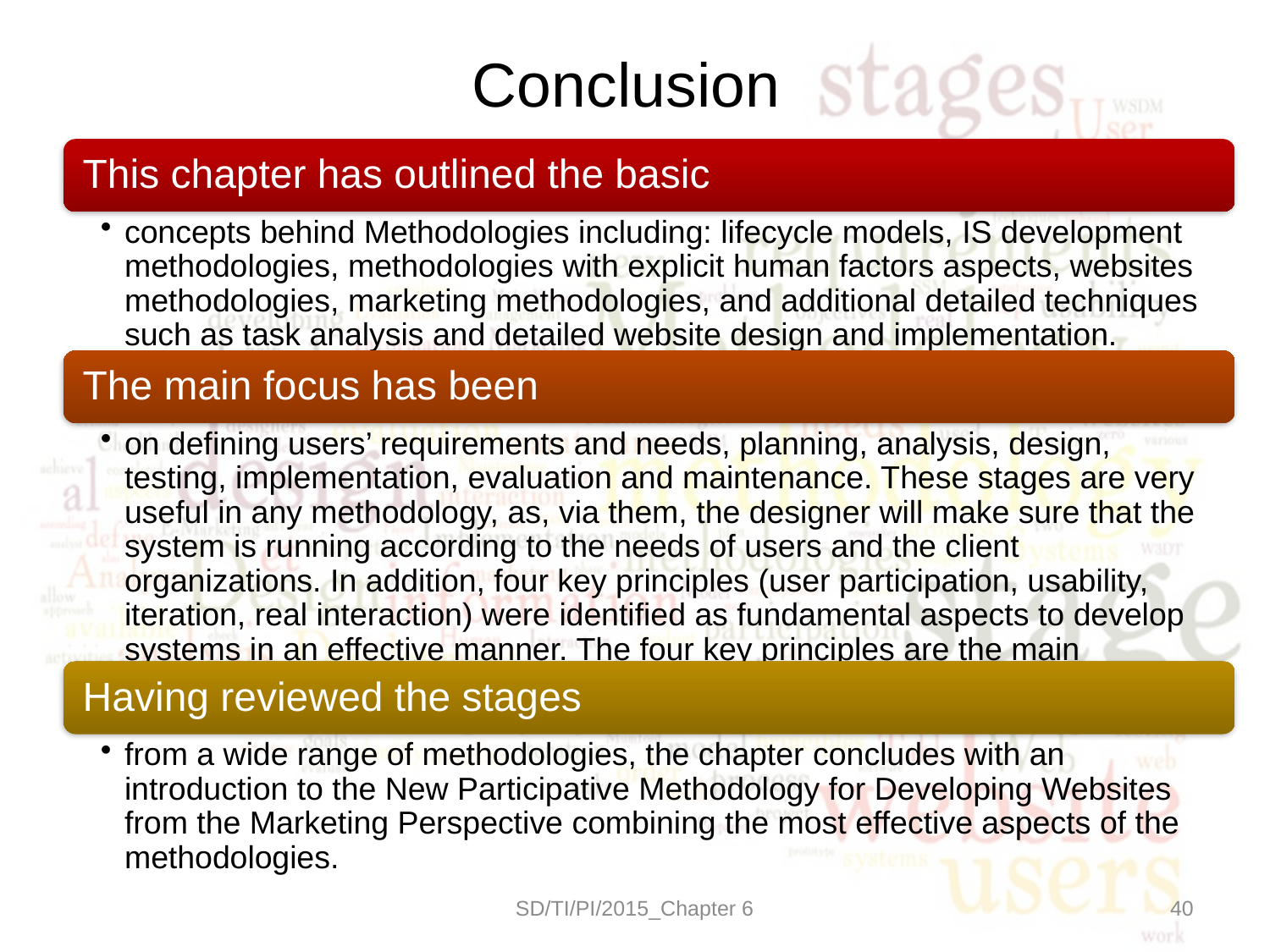

# Conclusion
This chapter has outlined the basic
concepts behind Methodologies including: lifecycle models, IS development methodologies, methodologies with explicit human factors aspects, websites methodologies, marketing methodologies, and additional detailed techniques such as task analysis and detailed website design and implementation.
The main focus has been
on defining users’ requirements and needs, planning, analysis, design, testing, implementation, evaluation and maintenance. These stages are very useful in any methodology, as, via them, the designer will make sure that the system is running according to the needs of users and the client organizations. In addition, four key principles (user participation, usability, iteration, real interaction) were identified as fundamental aspects to develop systems in an effective manner. The four key principles are the main foundation for this research.
Having reviewed the stages
from a wide range of methodologies, the chapter concludes with an introduction to the New Participative Methodology for Developing Websites from the Marketing Perspective combining the most effective aspects of the methodologies.
SD/TI/PI/2015_Chapter 6
40